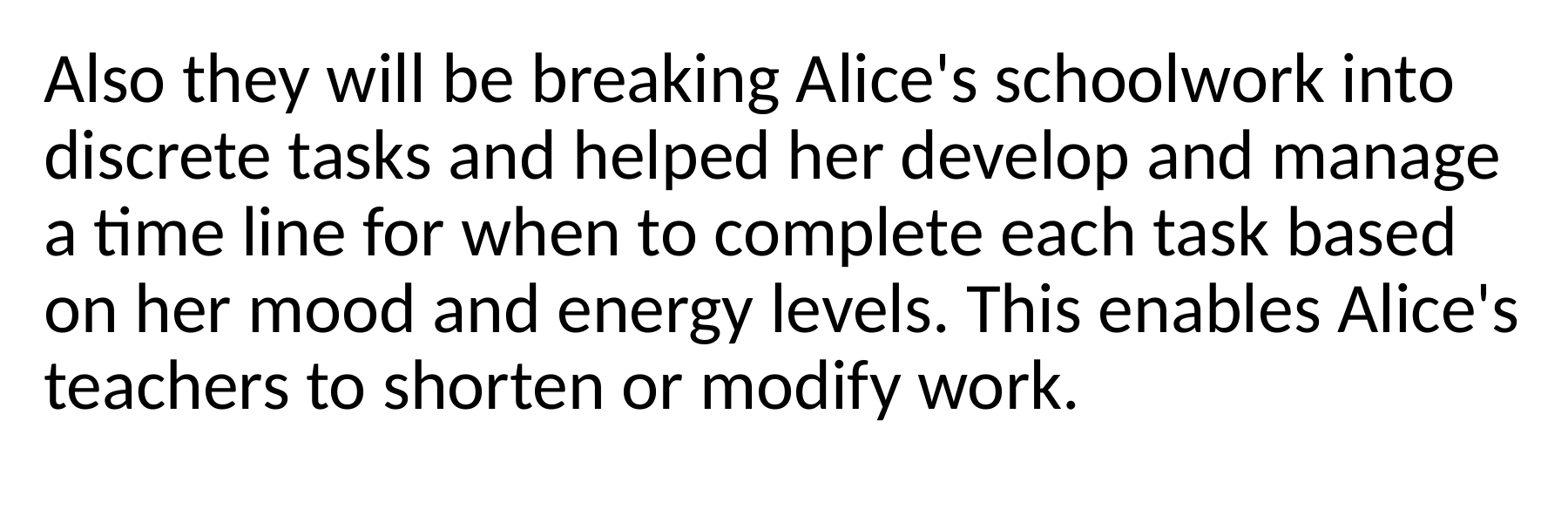

Also they will be breaking Alice's schoolwork into discrete tasks and helped her develop and manage a time line for when to complete each task based on her mood and energy levels. This enables Alice's teachers to shorten or modify work.